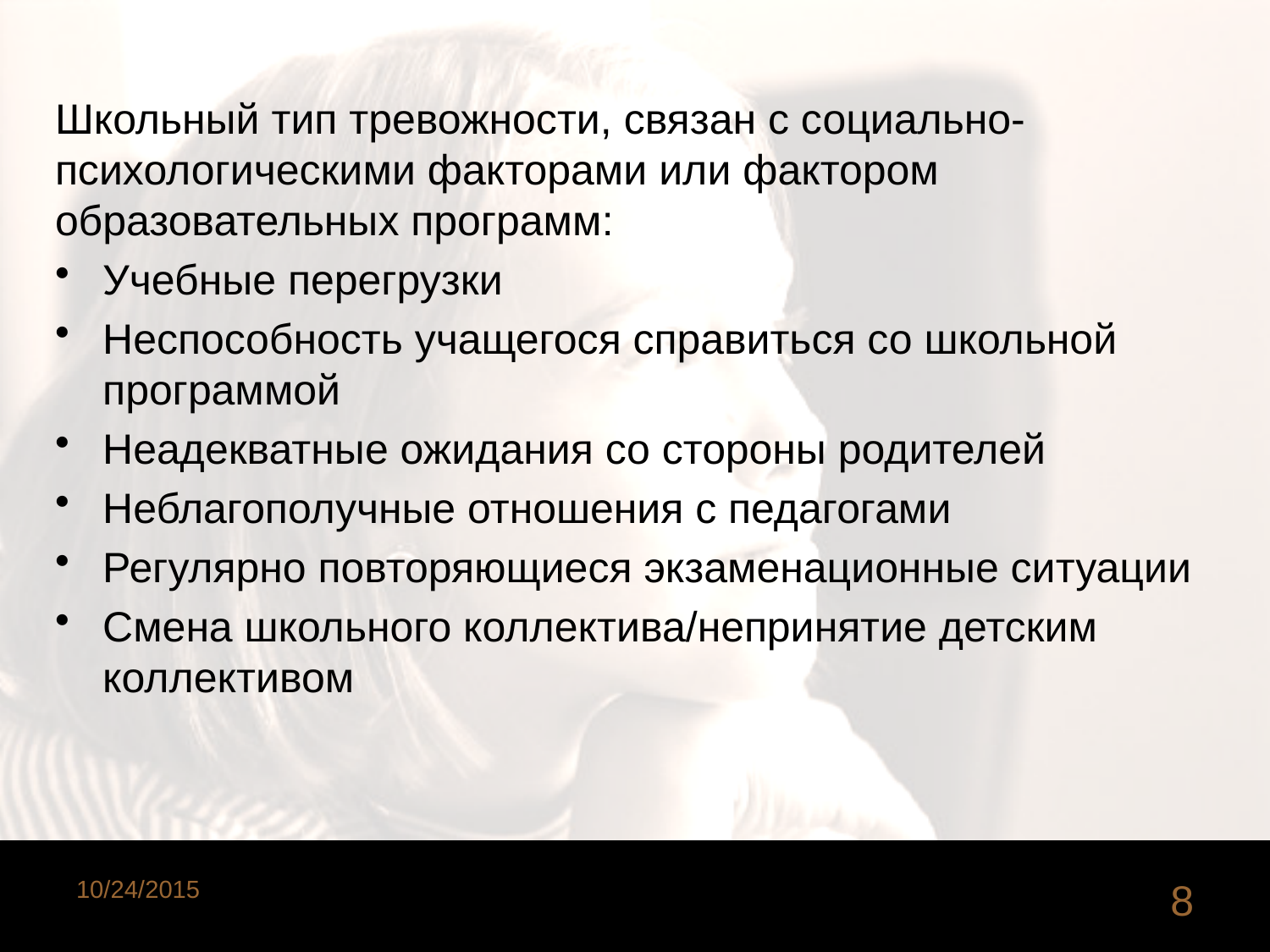

Школьный тип тревожности, связан с социально-психологическими факторами или фактором образовательных программ:
Учебные перегрузки
Неспособность учащегося справиться со школьной программой
Неадекватные ожидания со стороны родителей
Неблагополучные отношения с педагогами
Регулярно повторяющиеся экзаменационные ситуации
Смена школьного коллектива/непринятие детским коллективом

10/24/2015
8